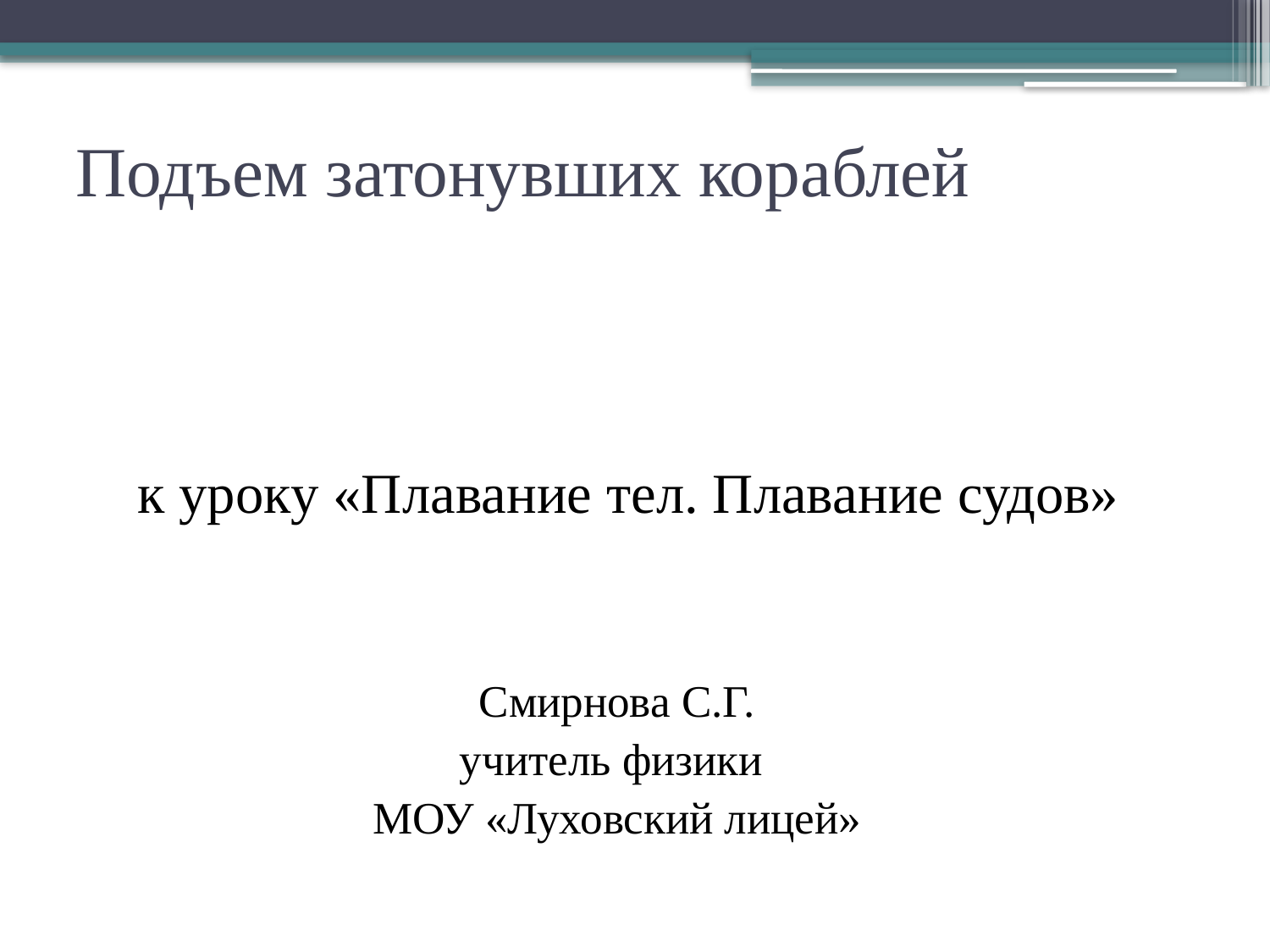

# Подъем затонувших кораблей
к уроку «Плавание тел. Плавание судов»
Смирнова С.Г.
учитель физики
МОУ «Луховский лицей»